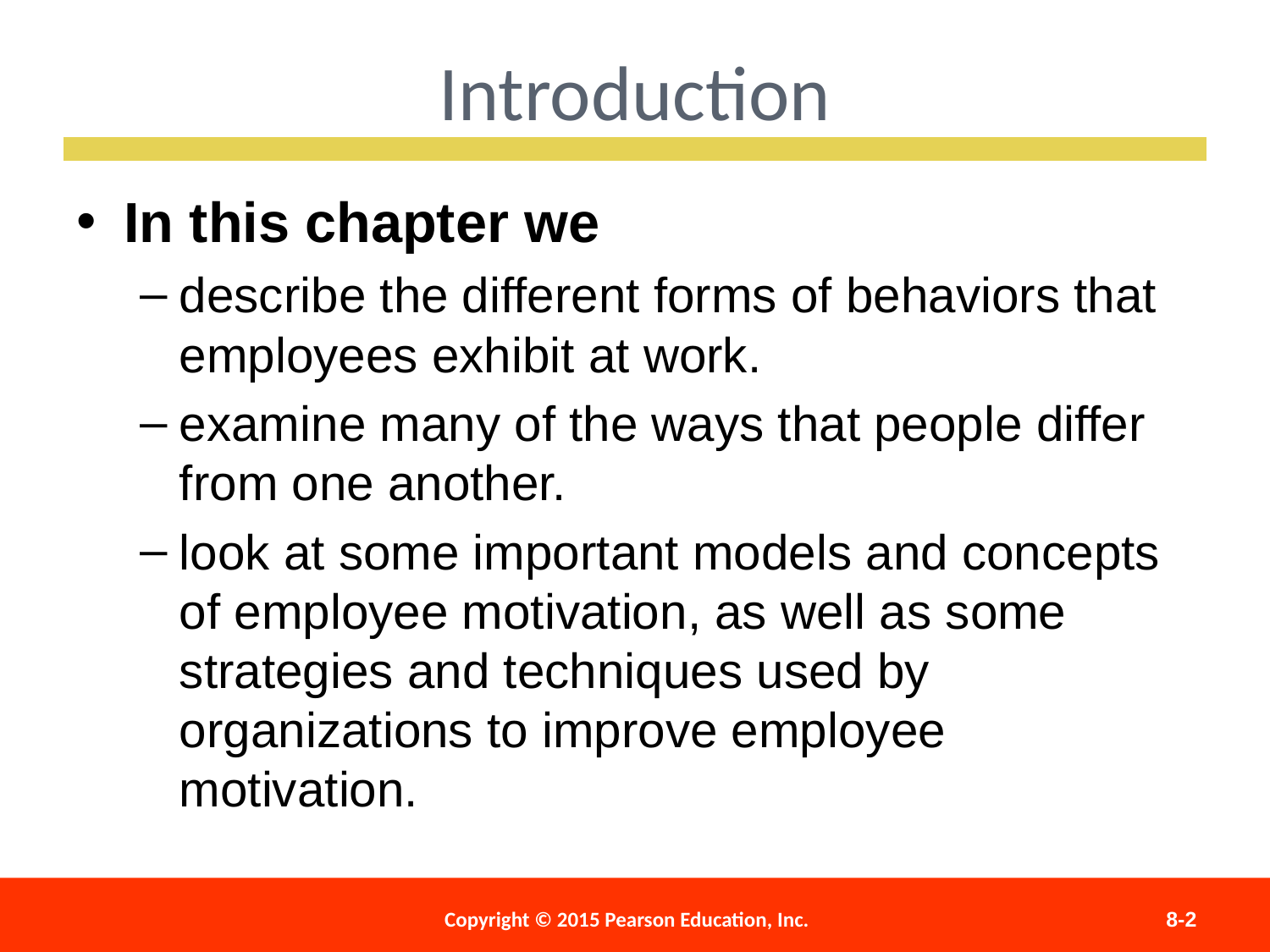

Introduction
In this chapter we
describe the different forms of behaviors that employees exhibit at work.
examine many of the ways that people differ from one another.
look at some important models and concepts of employee motivation, as well as some strategies and techniques used by organizations to improve employee motivation.